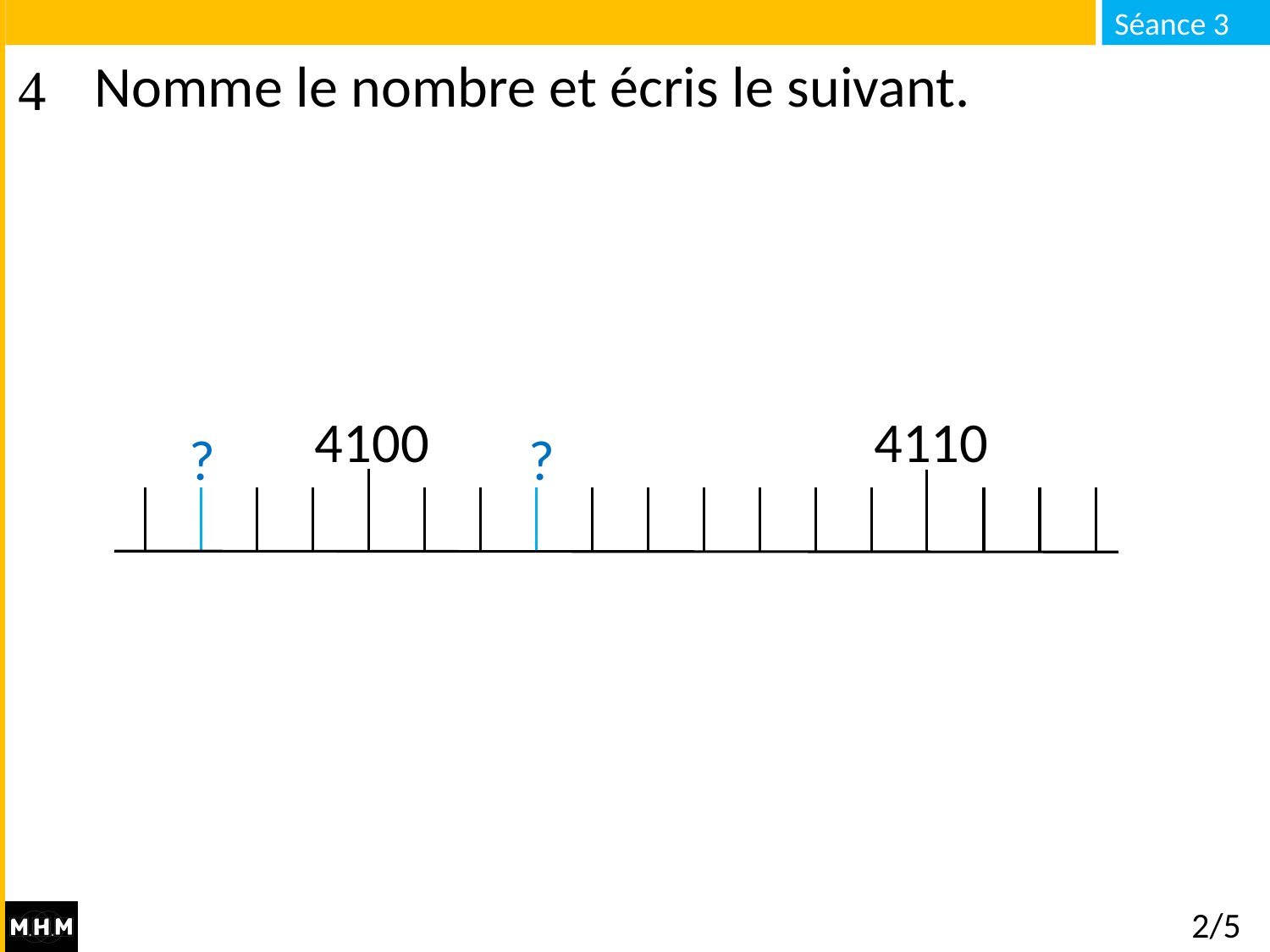

# Nomme le nombre et écris le suivant.
4100
4110
?
?
2/5